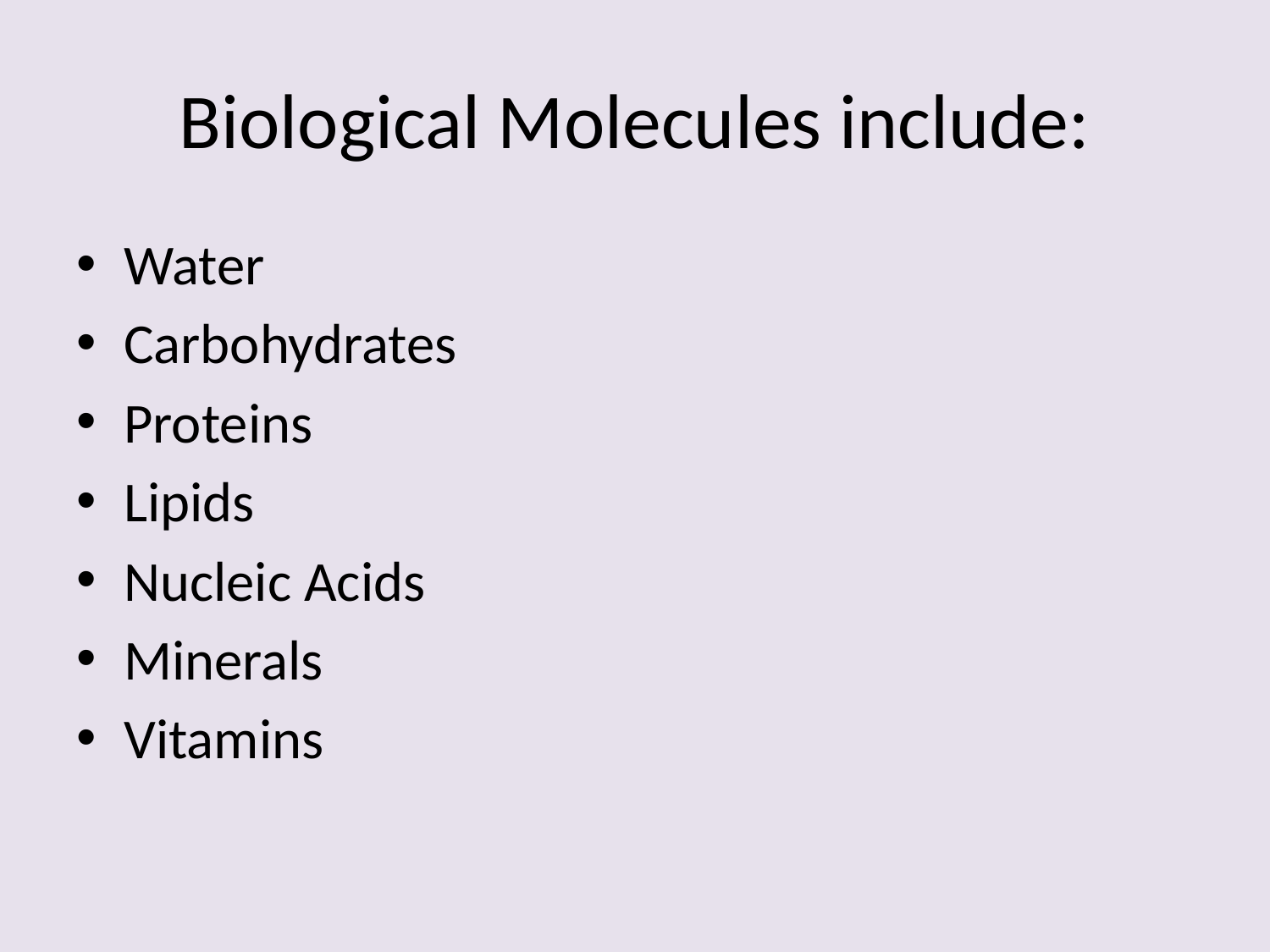

# Biological Molecules include:
Water
Carbohydrates
Proteins
Lipids
Nucleic Acids
Minerals
Vitamins